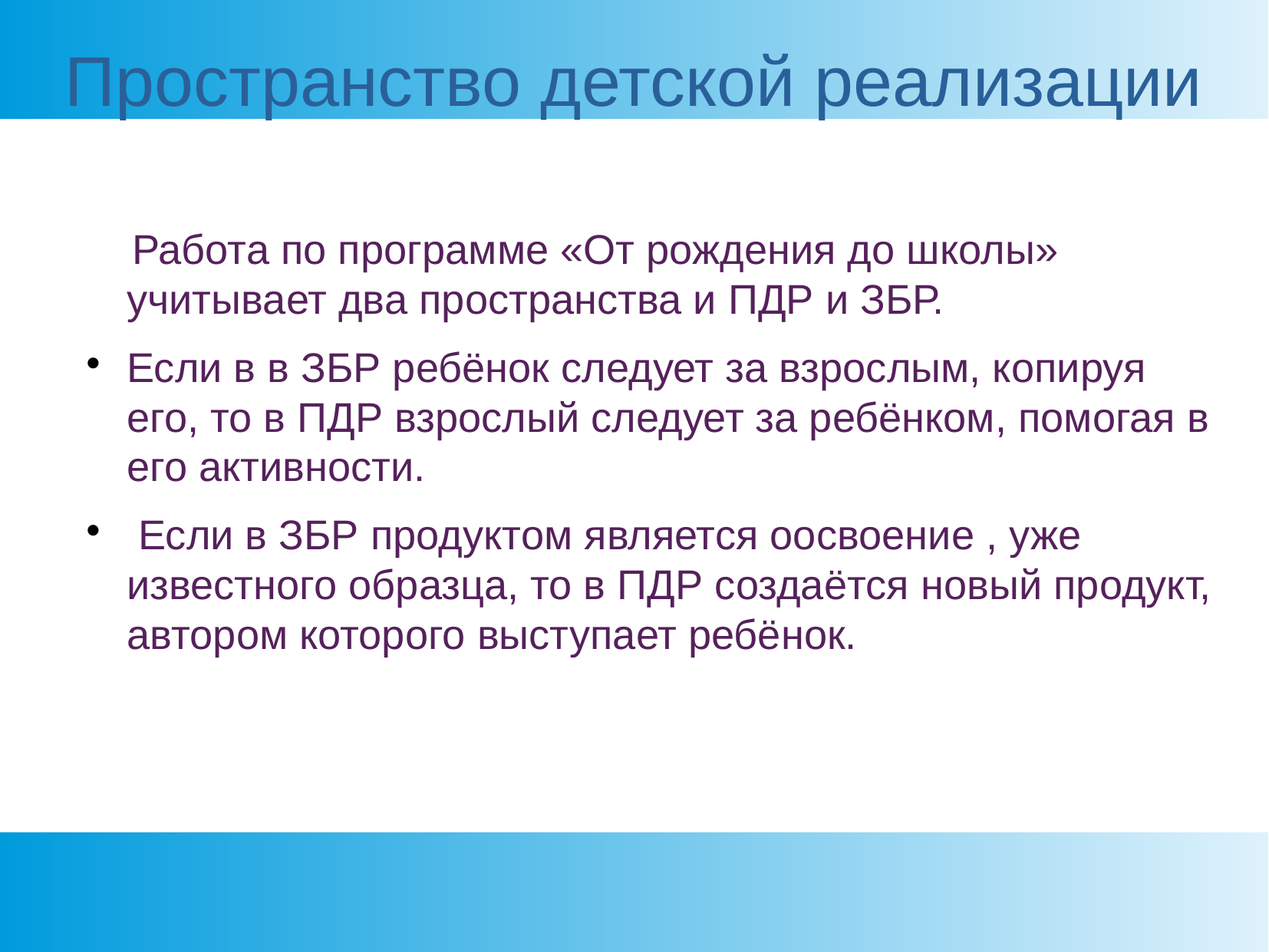

Пространство детской реализации
    Работа по программе «От рождения до школы» учитывает два пространства и ПДР и ЗБР.
Если в в ЗБР ребёнок следует за взрослым, копируя его, то в ПДР взрослый следует за ребёнком, помогая в его активности.
 Если в ЗБР продуктом является оосвоение , уже известного образца, то в ПДР создаётся новый продукт, автором которого выступает ребёнок.